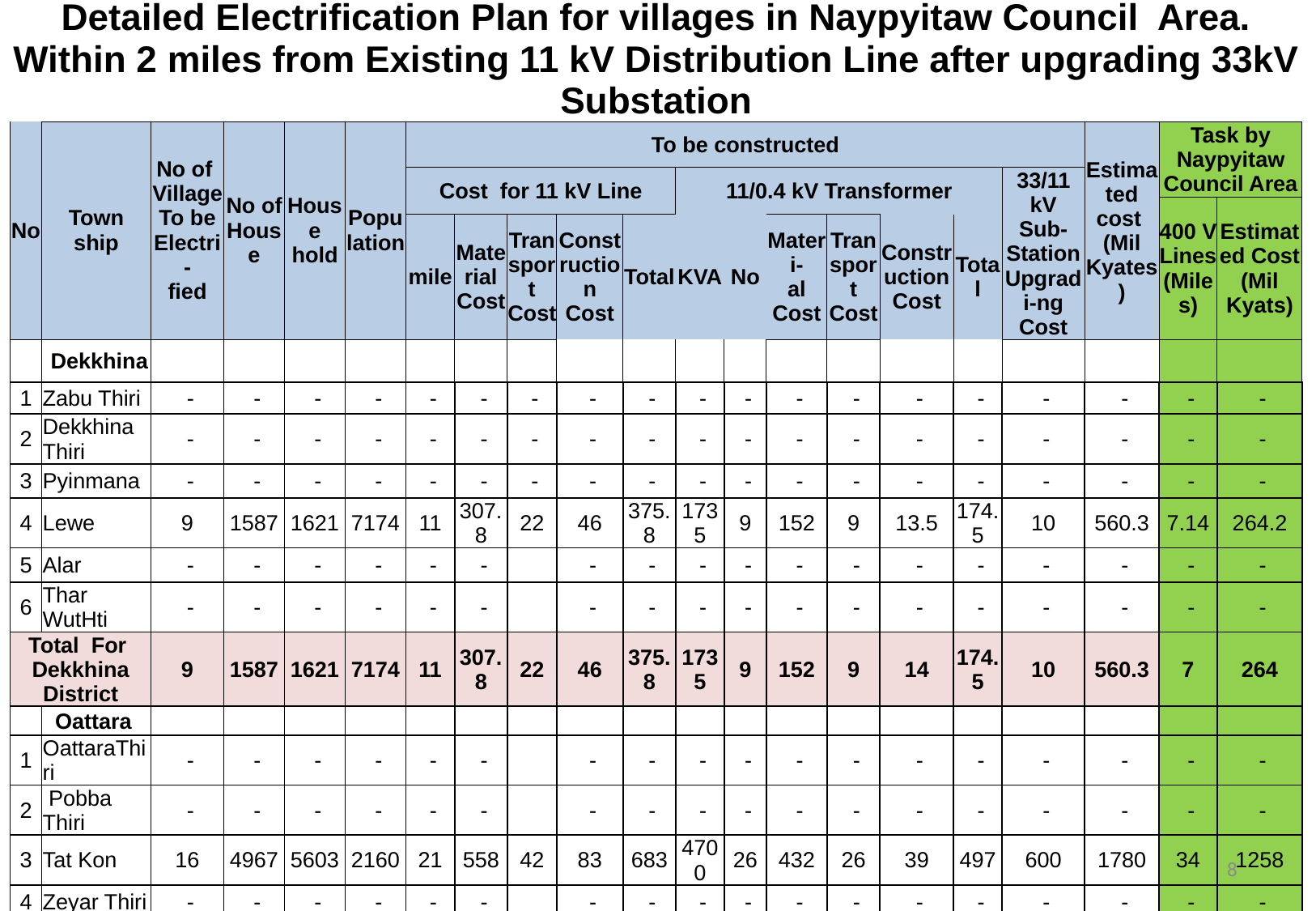

| Detailed Electrification Plan for villages in Naypyitaw Council Area. Within 2 miles from Existing 11 kV Distribution Line after upgrading 33kV Substation |  |  |  |  |  |  |  |  |  |  |  |  |  |  |  |  |  |  |  |  |
| --- | --- | --- | --- | --- | --- | --- | --- | --- | --- | --- | --- | --- | --- | --- | --- | --- | --- | --- | --- | --- |
| No | Town ship | No of Village To be Electri- fied | No of House | House hold | Popu lation | To be constructed |  |  |  |  |  |  |  |  |  |  |  | Estimated cost (Mil Kyates) | Task by Naypyitaw Council Area |  |
|  |  |  |  |  |  | Cost for 11 kV Line |  |  |  |  | 11/0.4 kV Transformer |  |  |  |  |  | 33/11 kV Sub-Station Upgradi-ng Cost |  |  |  |
|  |  |  |  |  |  |  |  |  |  |  |  |  |  |  |  |  |  |  | 400 V Lines (Miles) | Estimated Cost (Mil Kyats) |
|  |  |  |  |  |  | mile | Material Cost | Transport Cost | Construction Cost | Total | KVA | No | Materi- al Cost | Transport Cost | Construction Cost | Total |  |  |  |  |
|  | Dekkhina |  |  |  |  |  |  |  |  |  |  |  |  |  |  |  |  |  |  |  |
| 1 | Zabu Thiri | - | - | - | - | - | - | - | - | - | - | - | - | - | - | - | - | - | - | - |
| 2 | Dekkhina Thiri | - | - | - | - | - | - | - | - | - | - | - | - | - | - | - | - | - | - | - |
| 3 | Pyinmana | - | - | - | - | - | - | - | - | - | - | - | - | - | - | - | - | - | - | - |
| 4 | Lewe | 9 | 1587 | 1621 | 7174 | 11 | 307.8 | 22 | 46 | 375.8 | 1735 | 9 | 152 | 9 | 13.5 | 174.5 | 10 | 560.3 | 7.14 | 264.2 |
| 5 | Alar | - | - | - | - | - | - |  | - | - | - | - | - | - | - | - | - | - | - | - |
| 6 | Thar WutHti | - | - | - | - | - | - |  | - | - | - | - | - | - | - | - | - | - | - | - |
| Total For Dekkhina District |  | 9 | 1587 | 1621 | 7174 | 11 | 307.8 | 22 | 46 | 375.8 | 1735 | 9 | 152 | 9 | 14 | 174.5 | 10 | 560.3 | 7 | 264 |
|  | Oattara |  |  |  |  |  |  |  |  |  |  |  |  |  |  |  |  |  |  |  |
| 1 | OattaraThiri | - | - | - | - | - | - |  | - | - | - | - | - | - | - | - | - | - | - | - |
| 2 | Pobba Thiri | - | - | - | - | - | - |  | - | - | - | - | - | - | - | - | - | - | - | - |
| 3 | Tat Kon | 16 | 4967 | 5603 | 2160 | 21 | 558 | 42 | 83 | 683 | 4700 | 26 | 432 | 26 | 39 | 497 | 600 | 1780 | 34 | 1258 |
| 4 | Zeyar Thiri | - | - | - | - | - | - |  | - | - | - | - | - | - | - | - | - | - | - | - |
| Total For Oattara District |  | 16 | 4967 | 5603 | 2160 | 21 | 558 | 42 | 83 | 683 | 4700 | 26 | 432 | 26 | 39 | 497 | 600 | 1780 | 34 | 1258 |
| Total |  | 25 | 6554 | 7224 | 38734 | 32 | 865.8 | 64 | 128 | 1058.8 | 6435 | 35 | 584 | 35 | 53 | 671.5 | 610 | 2340.3 | 41 | 1522 |
8